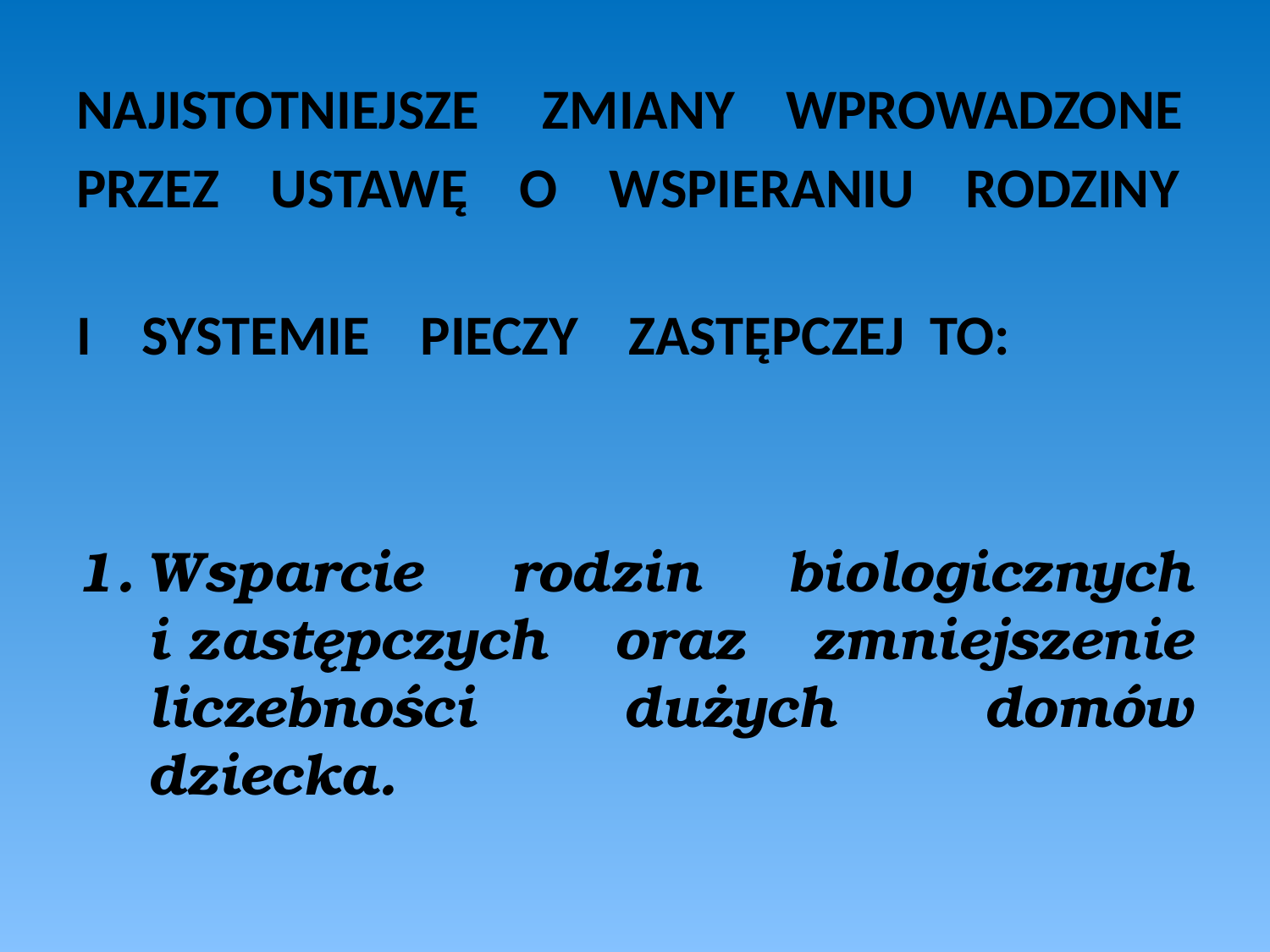

NAJISTOTNIEJSZE     ZMIANY    WPROWADZONE
PRZEZ    USTAWĘ    O    WSPIERANIU    RODZINY
I    SYSTEMIE    PIECZY    ZASTĘPCZEJ  TO:

Wsparcie rodzin biologicznych i zastępczych oraz zmniejszenie liczebności dużych domów dziecka.